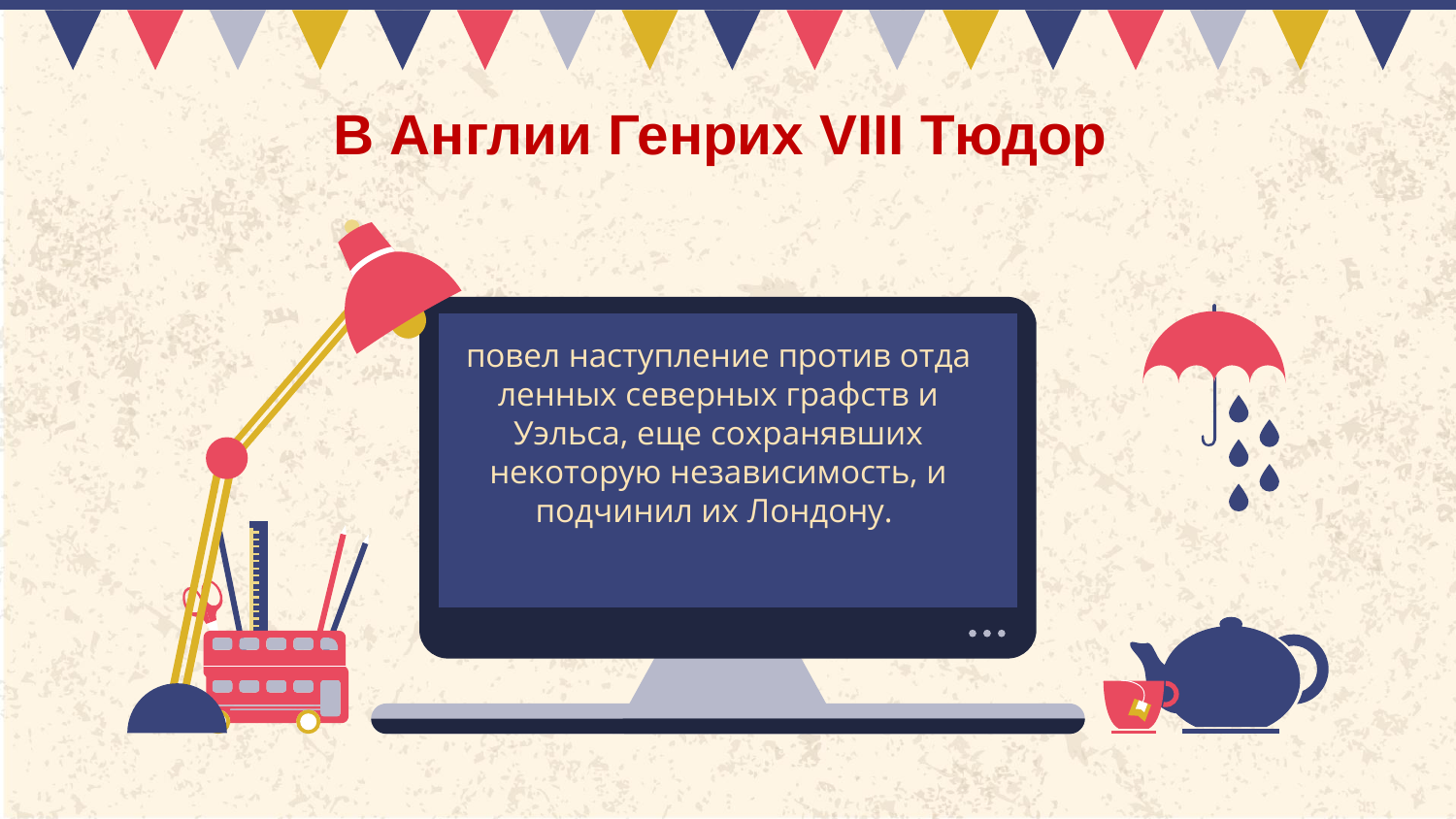

# В Англии Генрих VIII Тюдор

повел наступление против отда­ленных северных графств и Уэльса, еще сохранявших некото­рую независимость, и подчинил их Лондону.